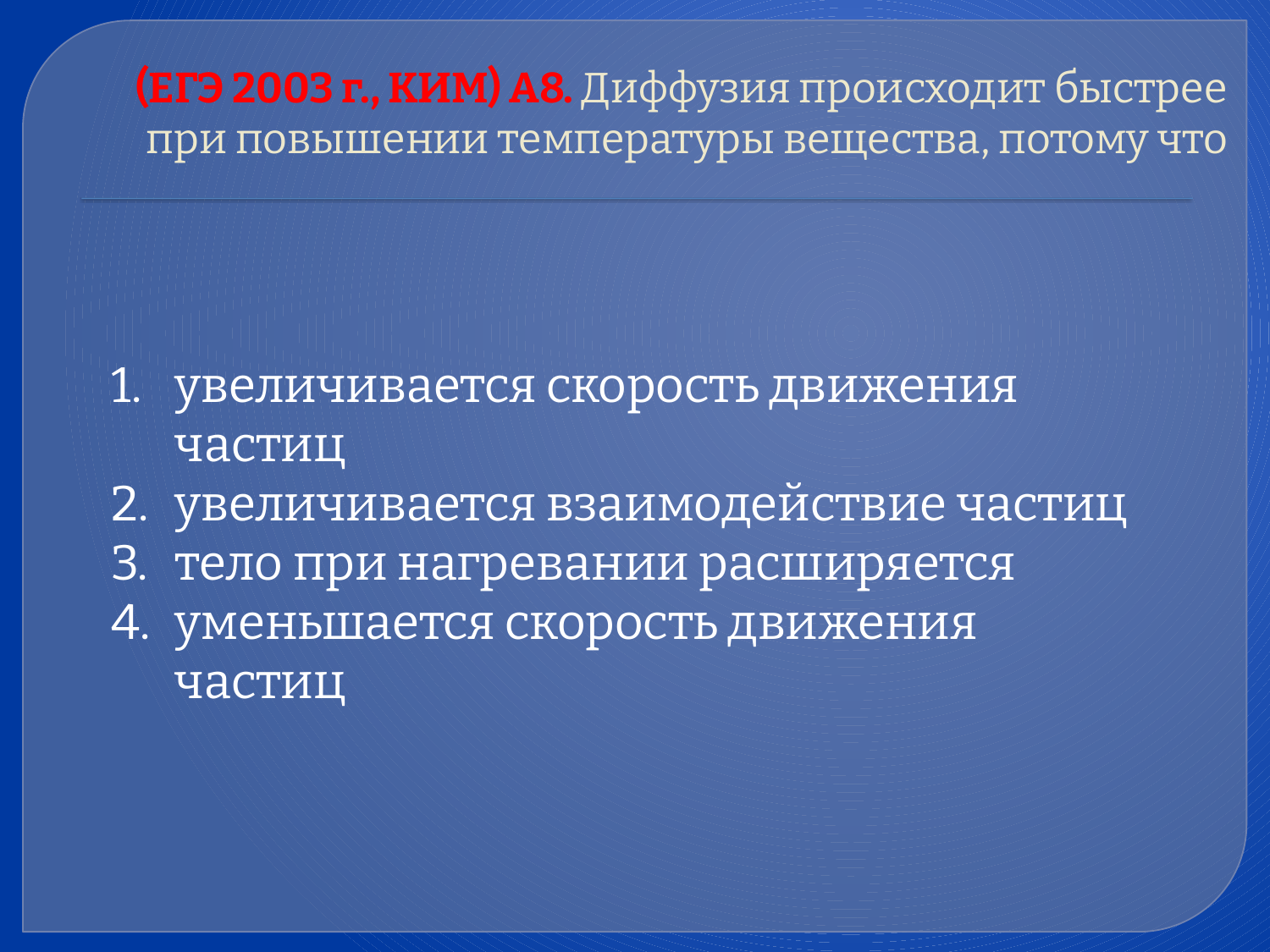

# (ЕГЭ 2003 г., КИМ) А8. Диффузия происходит быстрее при повышении температуры вещества, потому что
увеличивается скорость движения частиц
увеличивается взаимодействие частиц
тело при нагревании расширяется
уменьшается скорость движения частиц